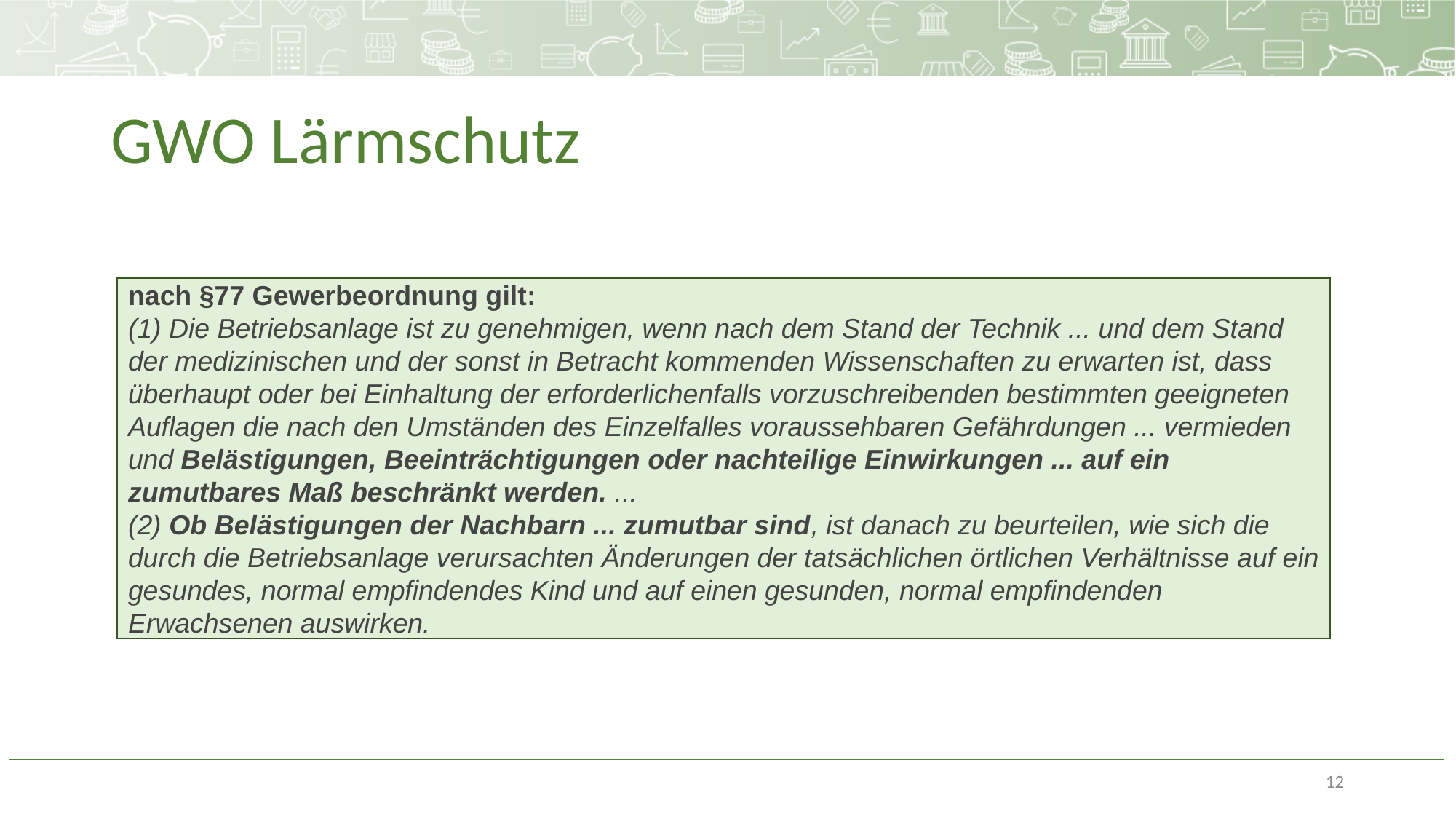

# GWO Lärmschutz
§77 GWO
nach §77 Gewerbeordnung gilt:
(1) Die Betriebsanlage ist zu genehmigen, wenn nach dem Stand der Technik ... und dem Stand der medizinischen und der sonst in Betracht kommenden Wissenschaften zu erwarten ist, dass überhaupt oder bei Einhaltung der erforderlichenfalls vorzuschreibenden bestimmten geeigneten Auflagen die nach den Umständen des Einzelfalles voraussehbaren Gefährdungen ... vermieden und Belästigungen, Beeinträchtigungen oder nachteilige Einwirkungen ... auf ein zumutbares Maß beschränkt werden. ...
(2) Ob Belästigungen der Nachbarn ... zumutbar sind, ist danach zu beurteilen, wie sich die durch die Betriebsanlage verursachten Änderungen der tatsächlichen örtlichen Verhältnisse auf ein gesundes, normal empfindendes Kind und auf einen gesunden, normal empfindenden Erwachsenen auswirken.

12